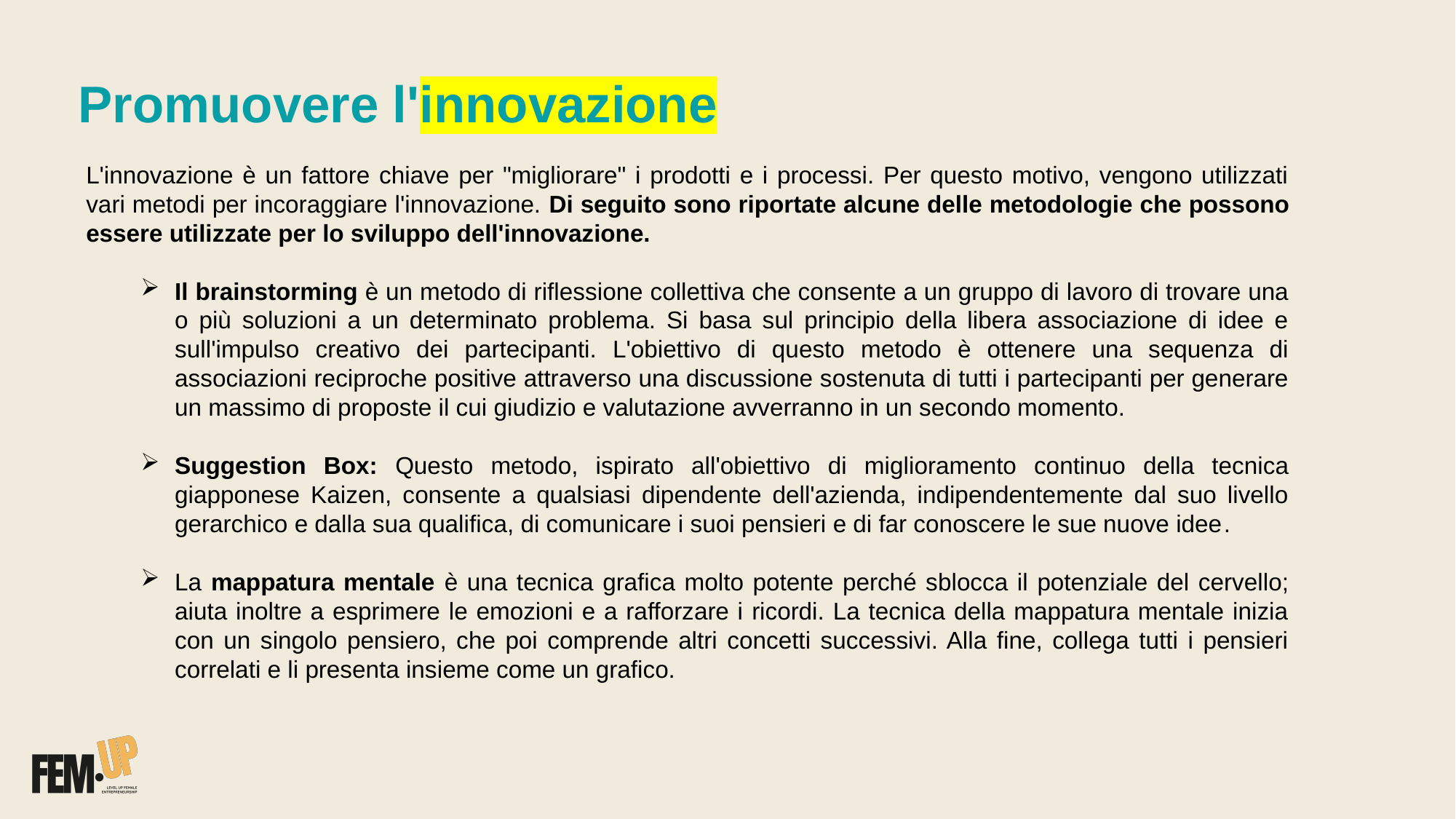

Promuovere l'innovazione
L'innovazione è un fattore chiave per "migliorare" i prodotti e i processi. Per questo motivo, vengono utilizzati vari metodi per incoraggiare l'innovazione. Di seguito sono riportate alcune delle metodologie che possono essere utilizzate per lo sviluppo dell'innovazione.

Il brainstorming è un metodo di riflessione collettiva che consente a un gruppo di lavoro di trovare una o più soluzioni a un determinato problema. Si basa sul principio della libera associazione di idee e sull'impulso creativo dei partecipanti. L'obiettivo di questo metodo è ottenere una sequenza di associazioni reciproche positive attraverso una discussione sostenuta di tutti i partecipanti per generare un massimo di proposte il cui giudizio e valutazione avverranno in un secondo momento.

Suggestion Box: Questo metodo, ispirato all'obiettivo di miglioramento continuo della tecnica giapponese Kaizen, consente a qualsiasi dipendente dell'azienda, indipendentemente dal suo livello gerarchico e dalla sua qualifica, di comunicare i suoi pensieri e di far conoscere le sue nuove idee.

La mappatura mentale è una tecnica grafica molto potente perché sblocca il potenziale del cervello; aiuta inoltre a esprimere le emozioni e a rafforzare i ricordi. La tecnica della mappatura mentale inizia con un singolo pensiero, che poi comprende altri concetti successivi. Alla fine, collega tutti i pensieri correlati e li presenta insieme come un grafico.